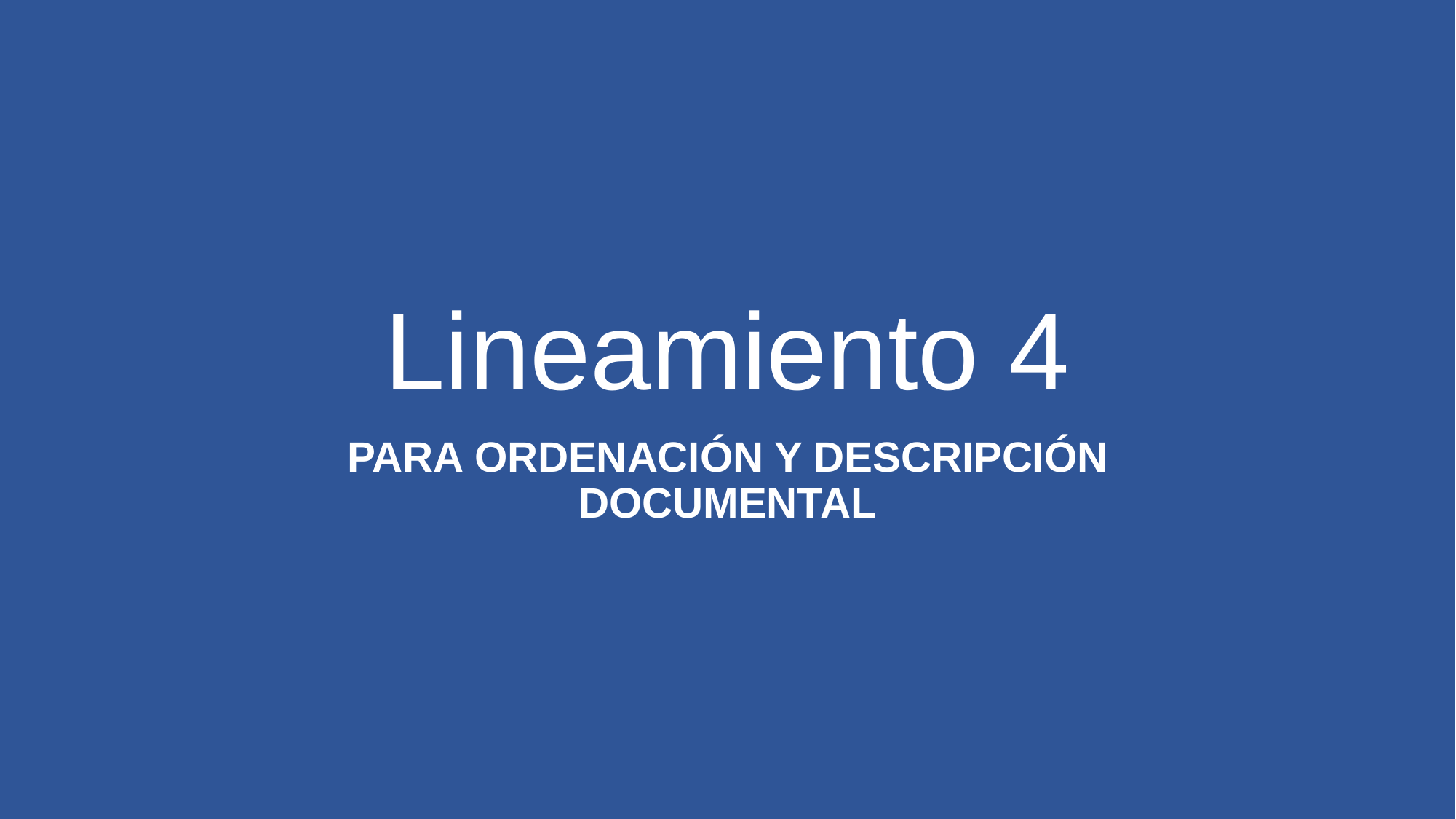

# Lineamiento 4
PARA ORDENACIÓN Y DESCRIPCIÓN DOCUMENTAL